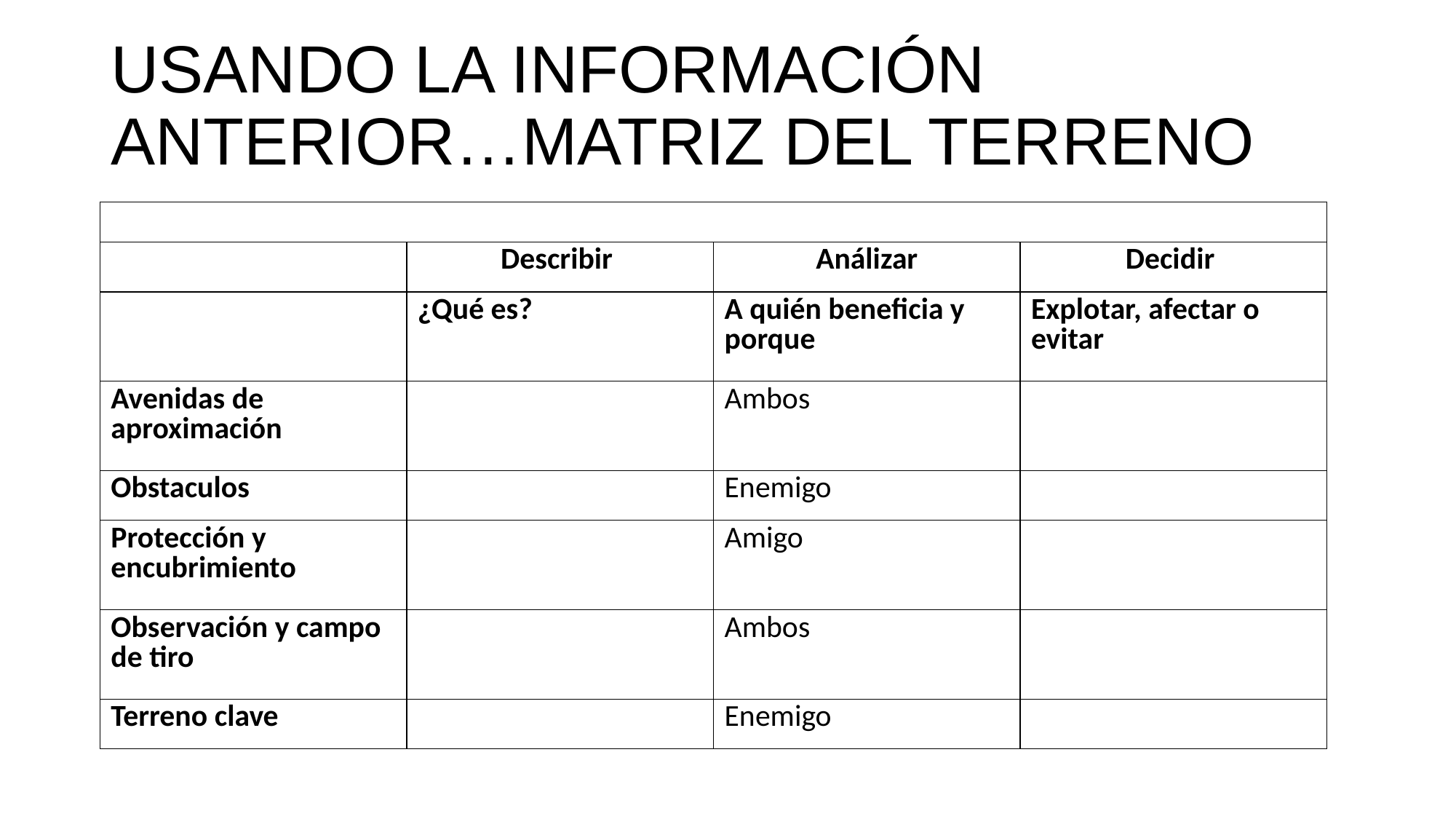

# USANDO LA INFORMACIÓN ANTERIOR…MATRIZ DEL TERRENO
|  |  |  |  |
| --- | --- | --- | --- |
|  | Describir | Análizar | Decidir |
|  | ¿Qué es? | A quién beneficia y porque | Explotar, afectar o evitar |
| Avenidas de aproximación |  | Ambos |  |
| Obstaculos |  | Enemigo |  |
| Protección y encubrimiento |  | Amigo |  |
| Observación y campo de tiro |  | Ambos |  |
| Terreno clave |  | Enemigo |  |